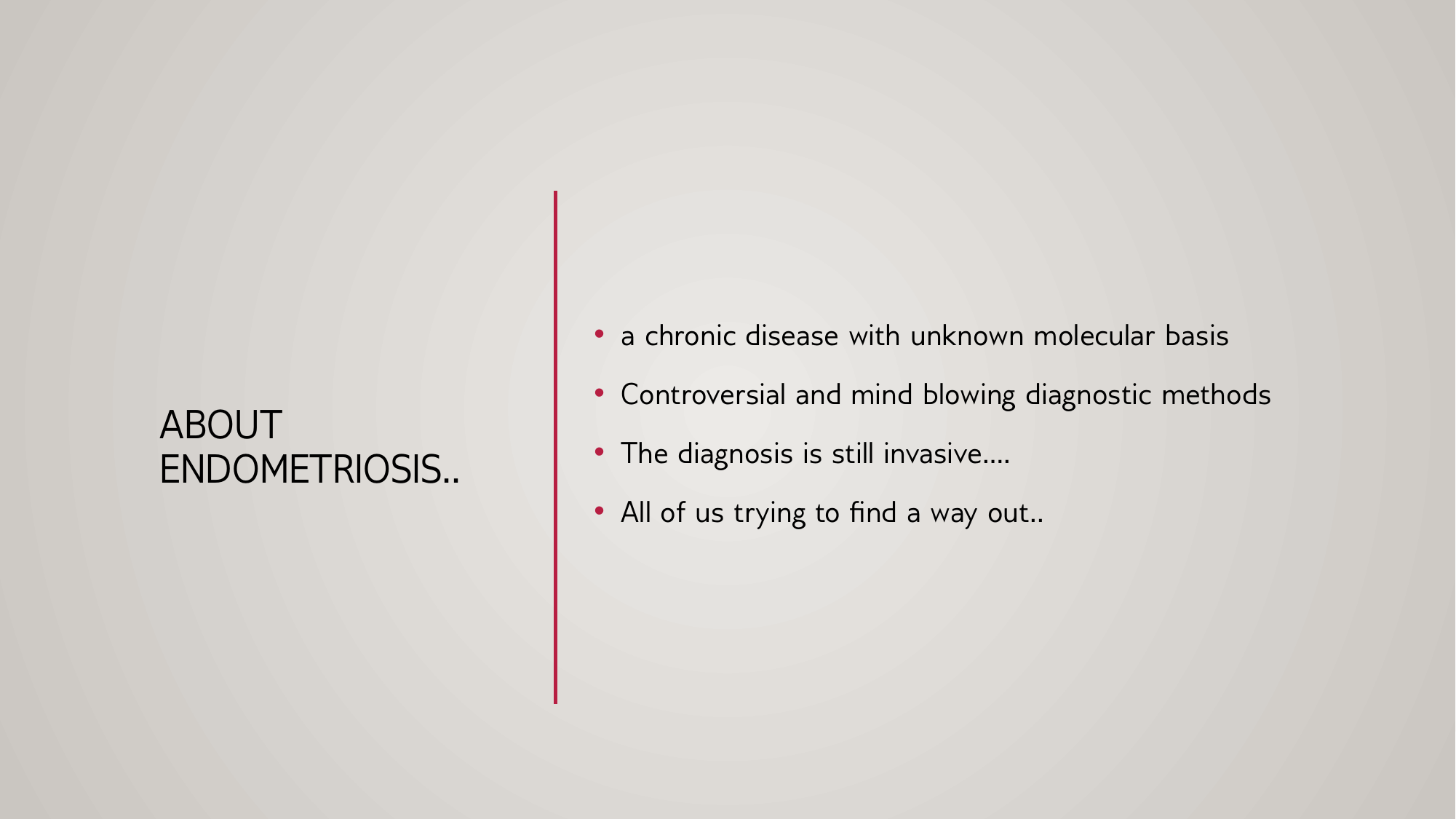

# About endometriosis..
a chronic disease with unknown molecular basis
Controversial and mind blowing diagnostic methods
The diagnosis is still invasive….
All of us trying to find a way out..